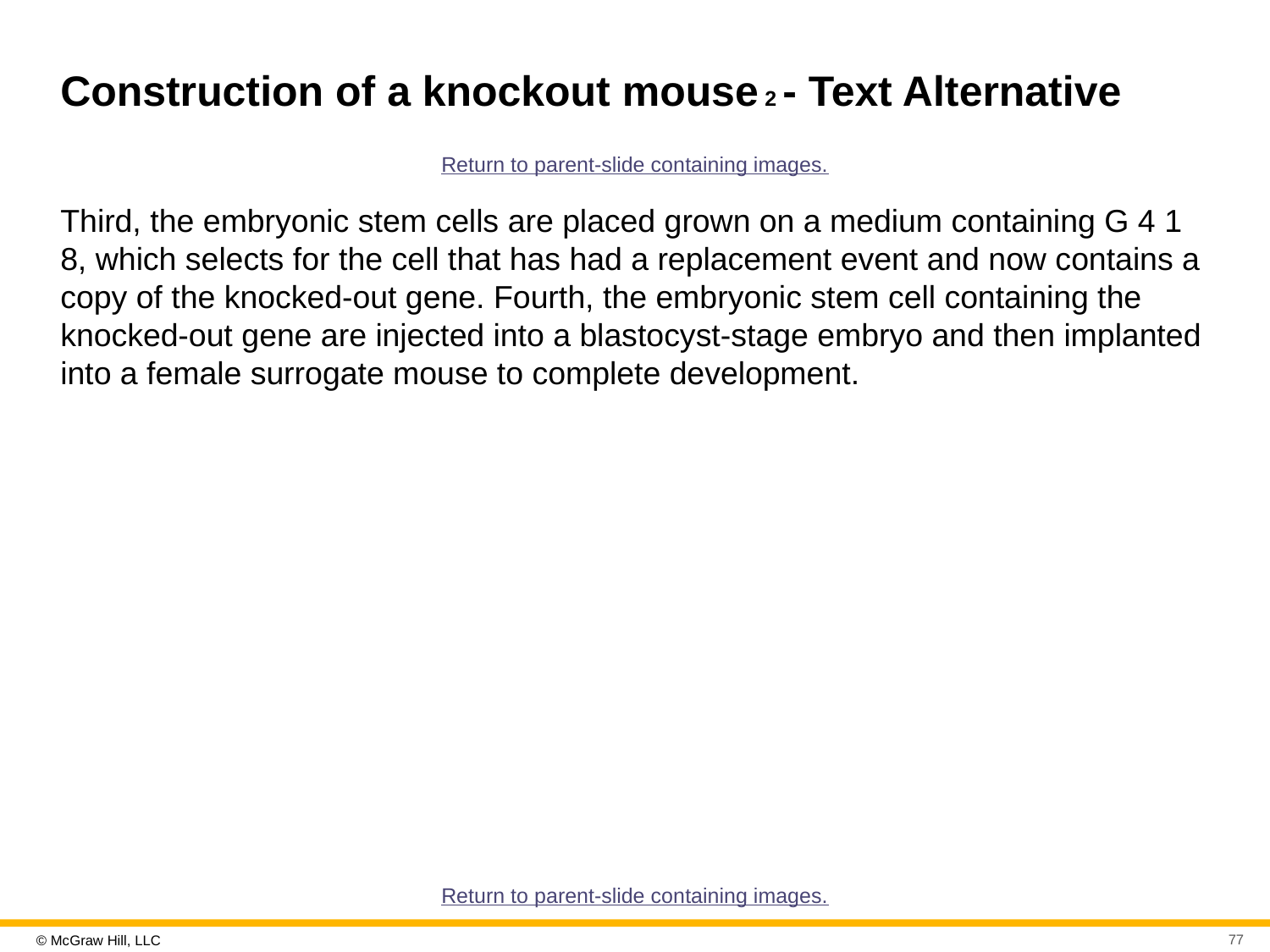

# Construction of a knockout mouse 2 - Text Alternative
Return to parent-slide containing images.
Third, the embryonic stem cells are placed grown on a medium containing G 4 1 8, which selects for the cell that has had a replacement event and now contains a copy of the knocked-out gene. Fourth, the embryonic stem cell containing the knocked-out gene are injected into a blastocyst-stage embryo and then implanted into a female surrogate mouse to complete development.
Return to parent-slide containing images.
77